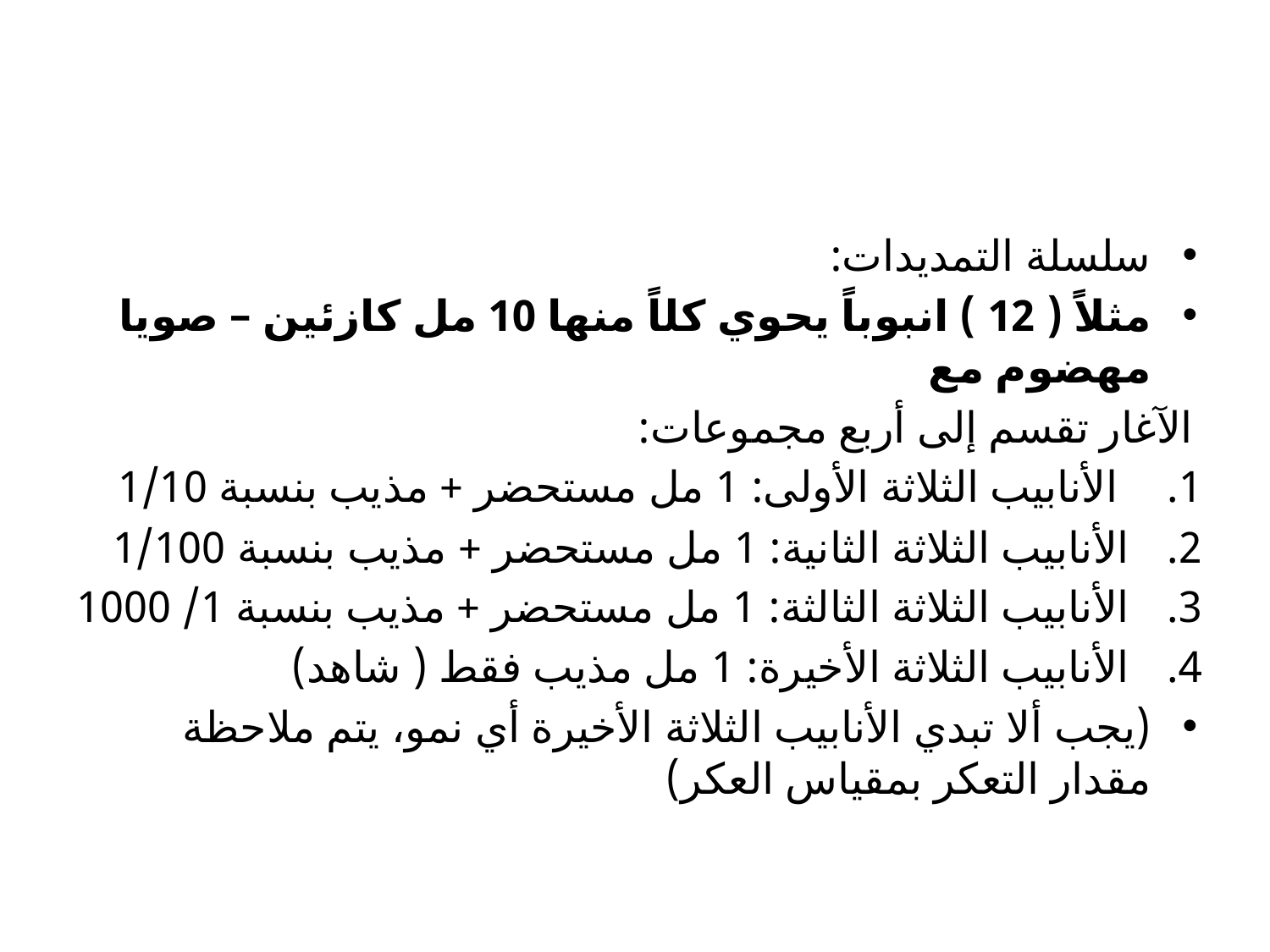

#
سلسلة التمديدات:
مثلاً ( 12 ) انبوباً يحوي كلاً منها 10 مل كازئين – صويا مهضوم مع
الآغار تقسم إلى أربع مجموعات:
 الأنابيب الثلاثة الأولى: 1 مل مستحضر + مذيب بنسبة 1/10
الأنابيب الثلاثة الثانية: 1 مل مستحضر + مذيب بنسبة 1/100
الأنابيب الثلاثة الثالثة: 1 مل مستحضر + مذيب بنسبة 1/ 1000
الأنابيب الثلاثة الأخيرة: 1 مل مذيب فقط ( شاهد)
(يجب ألا تبدي الأنابيب الثلاثة الأخيرة أي نمو، يتم ملاحظة مقدار التعكر بمقياس العكر)